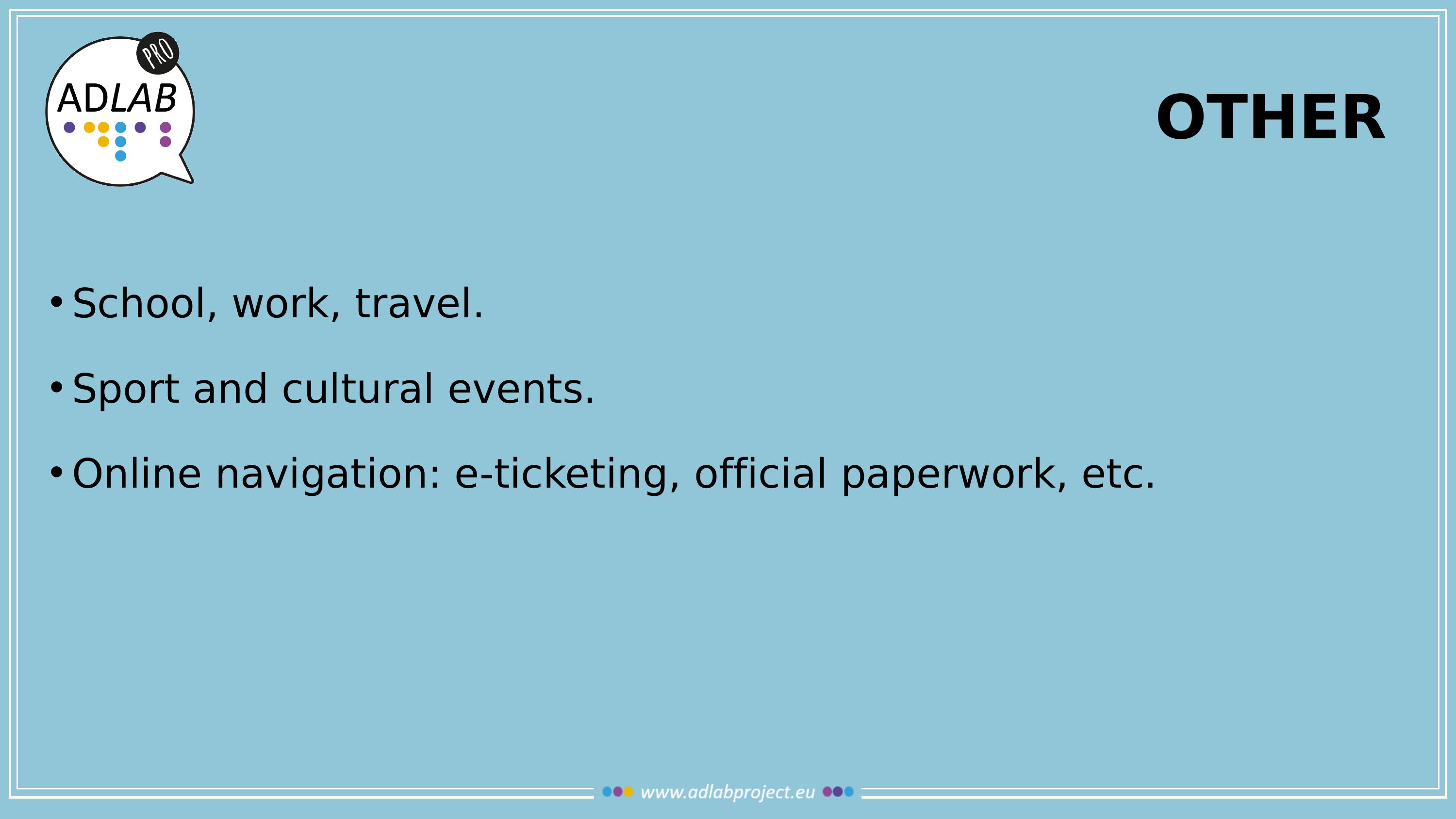

# OTHER
School, work, travel.
Sport and cultural events.
Online navigation: e-ticketing, official paperwork, etc.